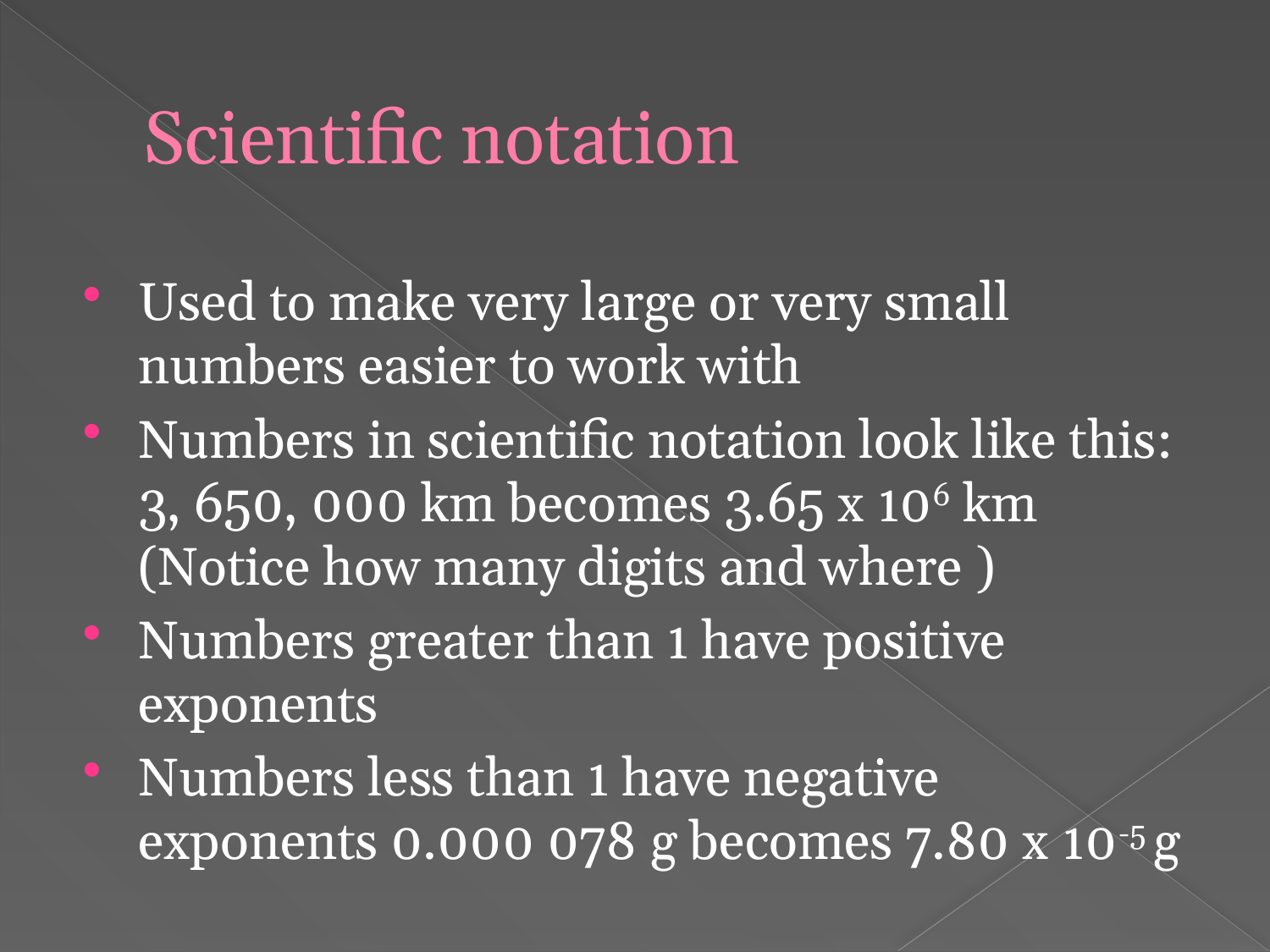

# Scientific notation
Used to make very large or very small numbers easier to work with
Numbers in scientific notation look like this: 3, 650, 000 km becomes 3.65 x 106 km (Notice how many digits and where )
Numbers greater than 1 have positive exponents
Numbers less than 1 have negative exponents 0.000 078 g becomes 7.80 x 10-5 g